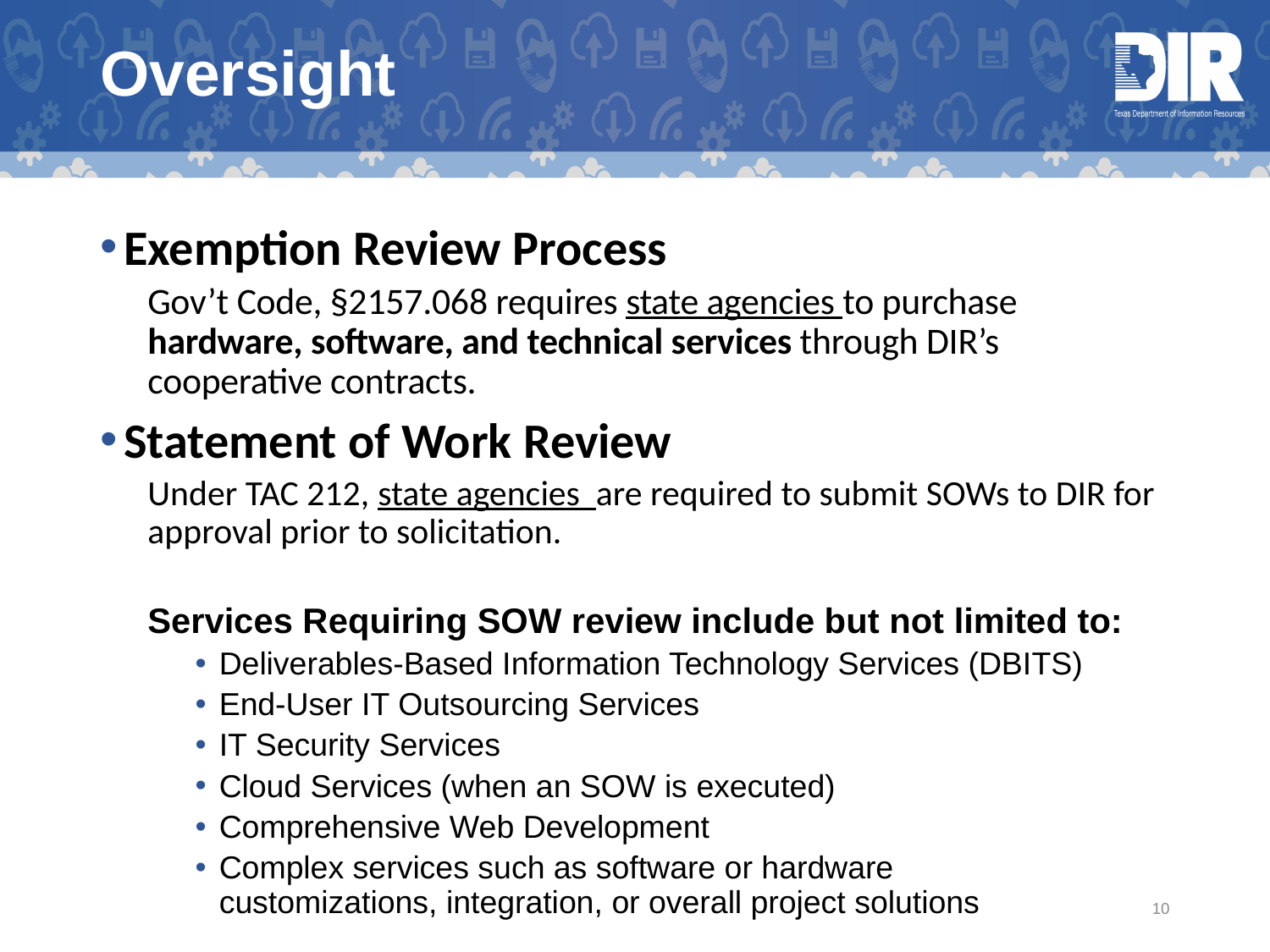

# Oversight
Exemption Review Process
Gov’t Code, §2157.068 requires state agencies to purchase hardware, software, and technical services through DIR’s cooperative contracts.
Statement of Work Review
Under TAC 212, state agencies  are required to submit SOWs to DIR for approval prior to solicitation.

Services Requiring SOW review include but not limited to:​
Deliverables-Based Information Technology Services (DBITS)​
End-User IT Outsourcing Services​
IT Security Services​
Cloud Services (when an SOW is executed)  ​
Comprehensive Web Development ​
Complex services such as software or hardware ​
customizations, integration, or overall project solutions

10